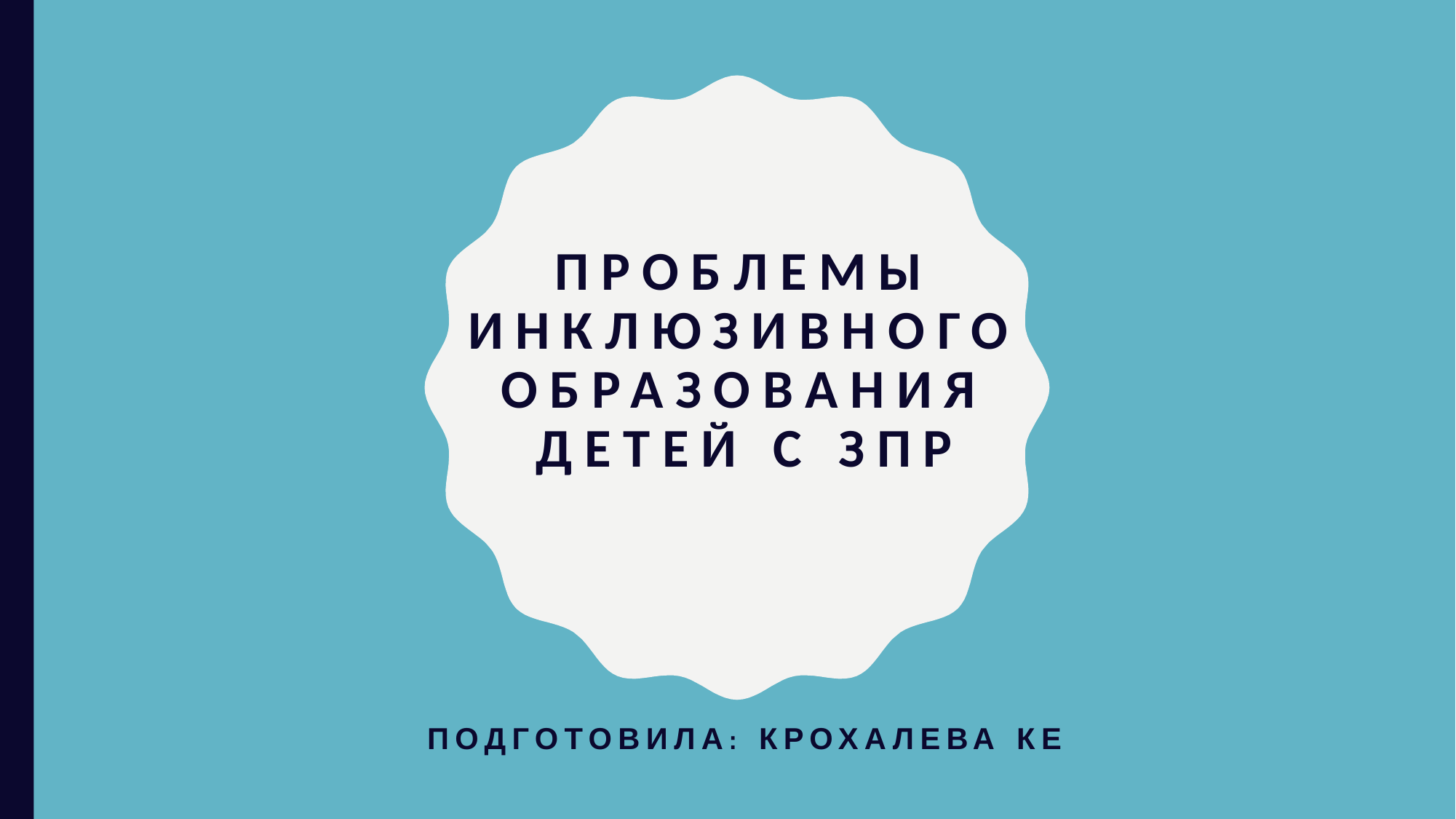

# проблемы инклюзивного образования детей с зпр
Подготовила: Крохалева КЕ